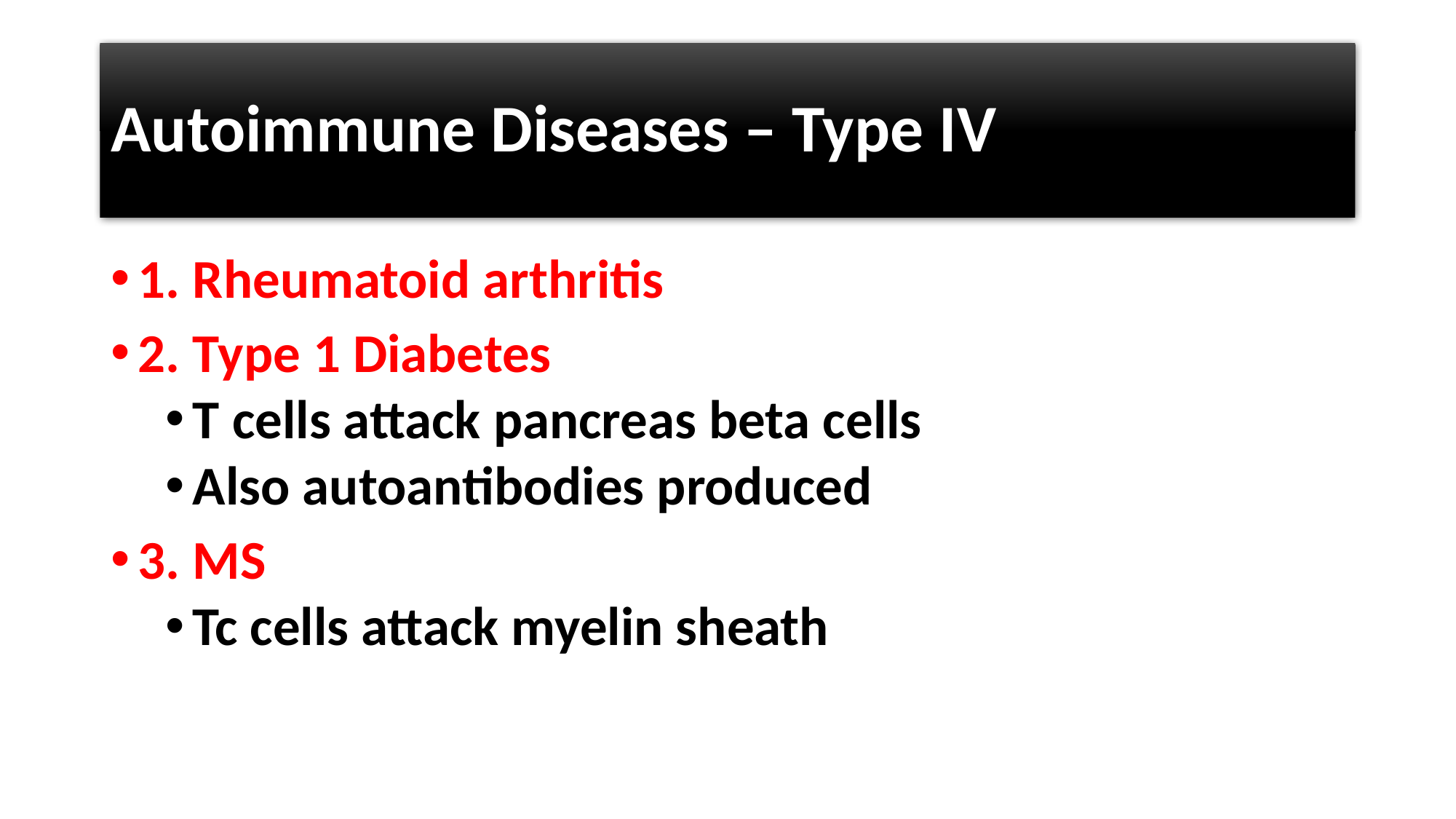

# Autoimmune Diseases – Type IV
1. Rheumatoid arthritis
2. Type 1 Diabetes
T cells attack pancreas beta cells
Also autoantibodies produced
3. MS
Tc cells attack myelin sheath